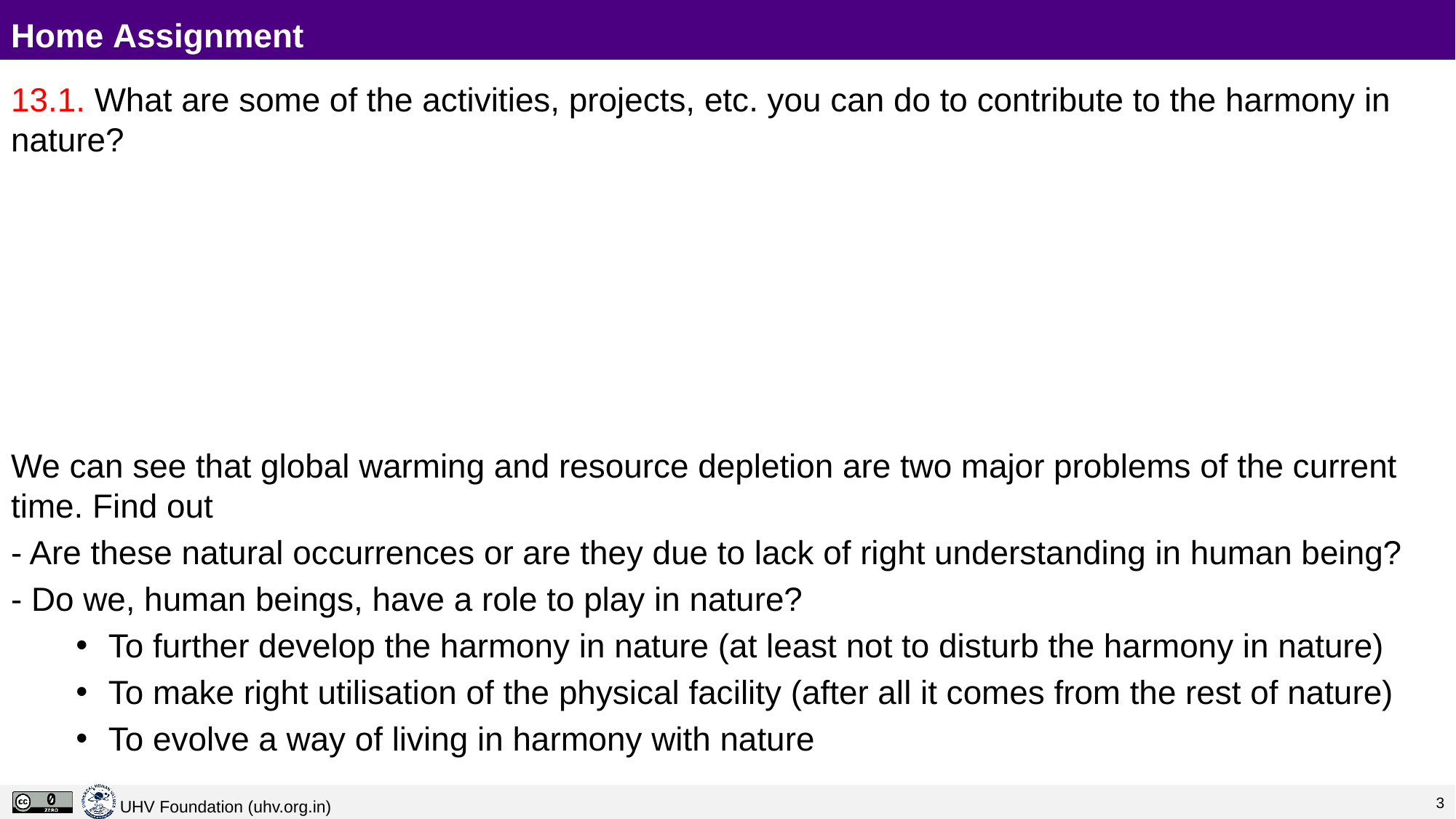

# Home Assignment
13.1. What are some of the activities, projects, etc. you can do to contribute to the harmony in nature?

We can see that global warming and resource depletion are two major problems of the current time. Find out
- Are these natural occurrences or are they due to lack of right understanding in human being?
- Do we, human beings, have a role to play in nature?
To further develop the harmony in nature (at least not to disturb the harmony in nature)
To make right utilisation of the physical facility (after all it comes from the rest of nature)
To evolve a way of living in harmony with nature